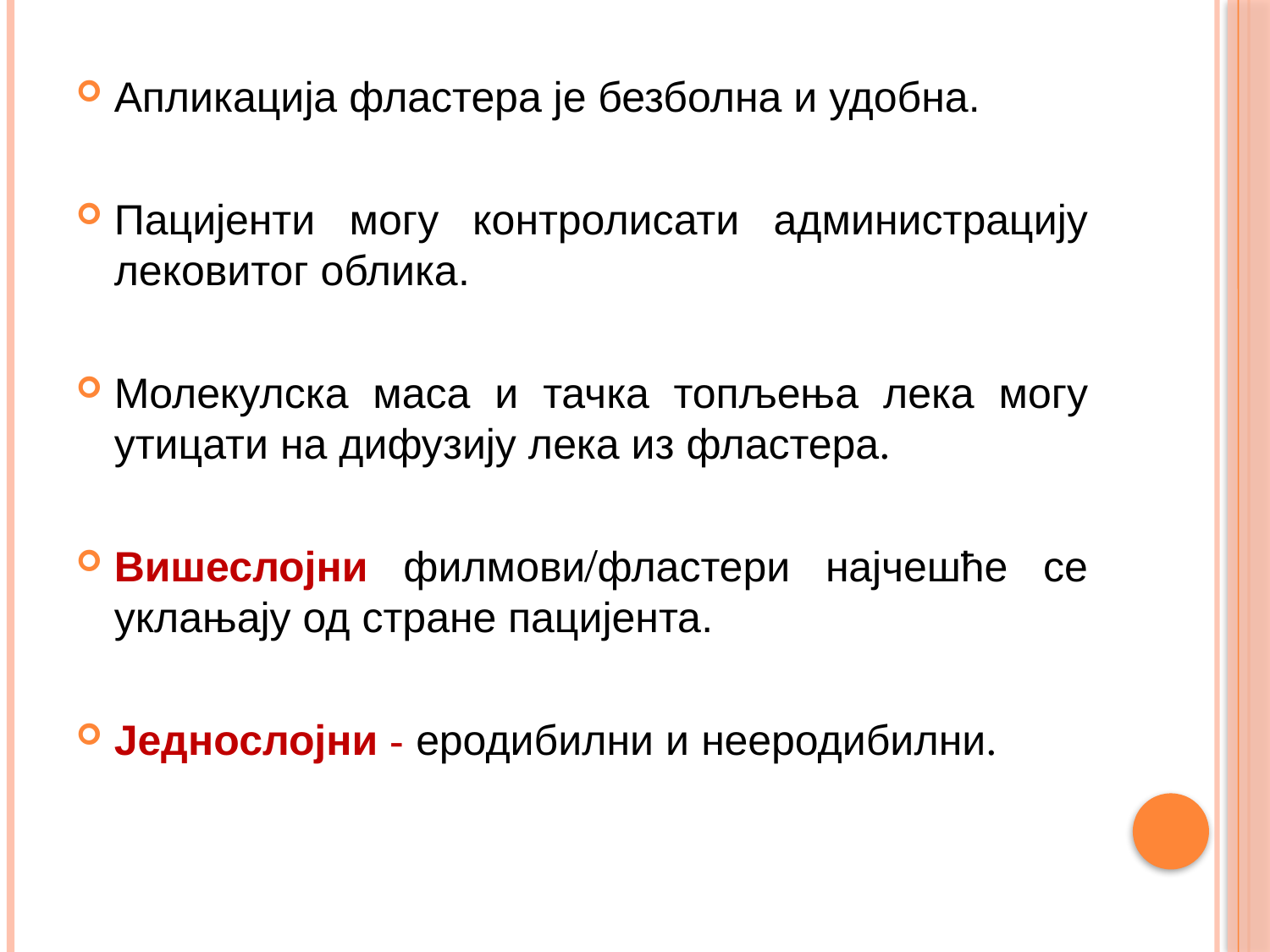

Апликација фластера је безболна и удобна.

Пацијенти могу контролисати администрацију лековитог облика.

Молекулска маса и тачка топљења лека могу утицати на дифузију лека из фластера.

Вишеслојни филмови/фластери најчешће се уклањају од стране пацијента.

Једнослојни - еродибилни и нееродибилни.